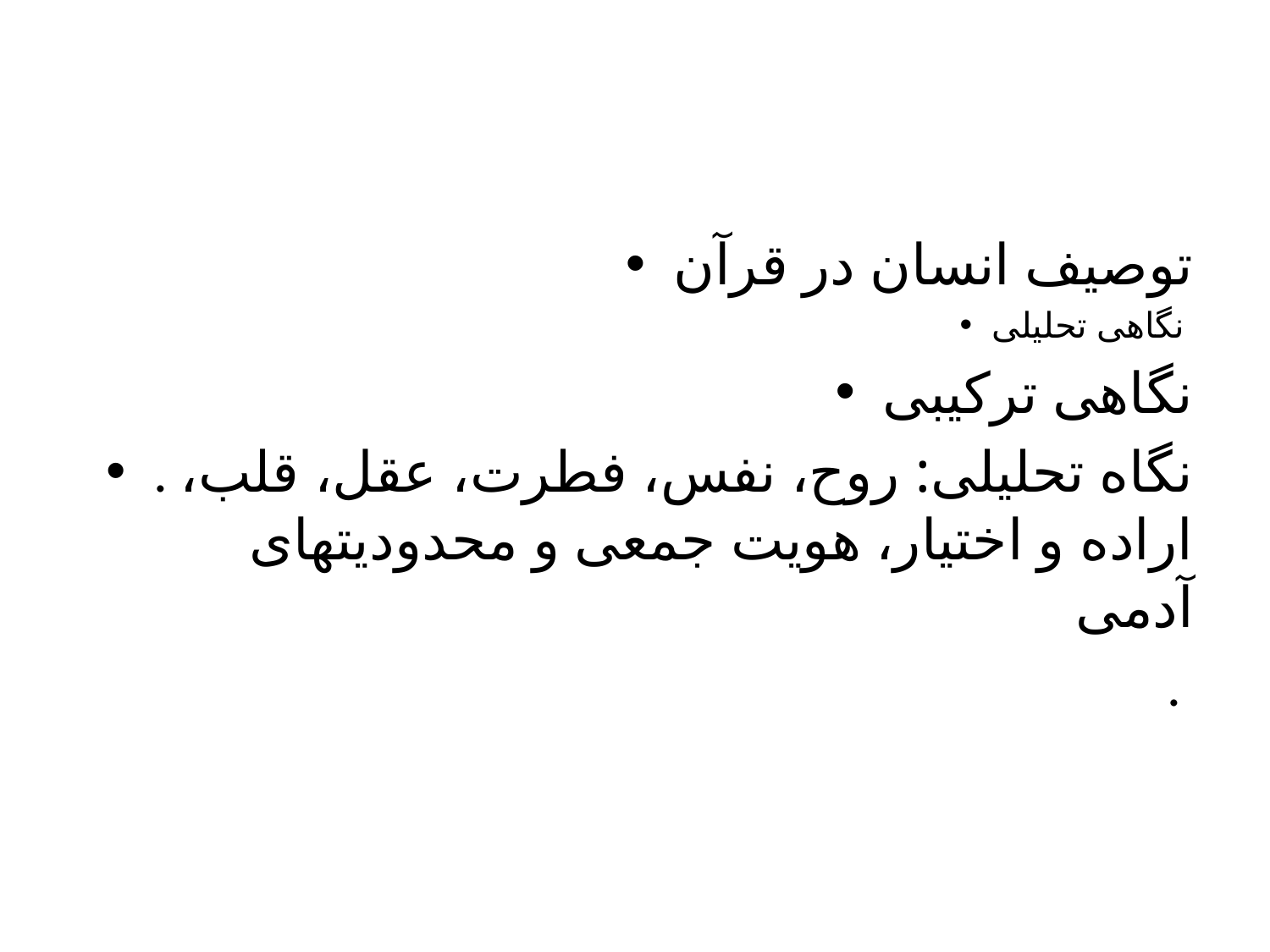

#
توصیف انسان در قرآن
نگاهی تحلیلی
نگاهی ترکیبی
. نگاه تحلیلی: روح، نفس، فطرت، عقل، قلب، اراده و اختیار، هویت جمعی و محدودیتهای آدمی
.